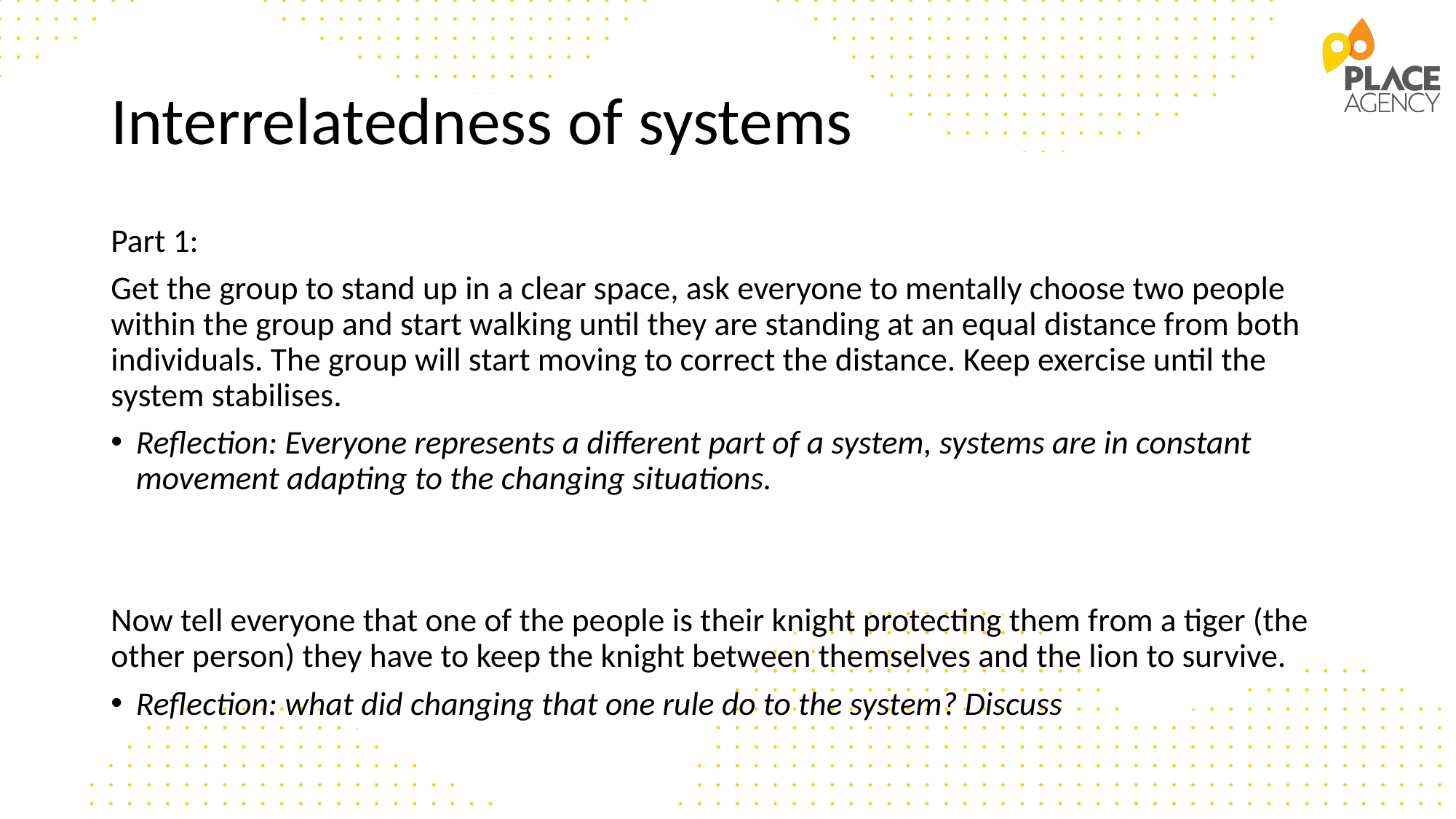

# Interrelatedness of systems
Part 1:
Get the group to stand up in a clear space, ask everyone to mentally choose two people within the group and start walking until they are standing at an equal distance from both individuals. The group will start moving to correct the distance. Keep exercise until the system stabilises.
Reflection: Everyone represents a different part of a system, systems are in constant movement adapting to the changing situations.

Now tell everyone that one of the people is their knight protecting them from a tiger (the other person) they have to keep the knight between themselves and the lion to survive.
Reflection: what did changing that one rule do to the system? Discuss